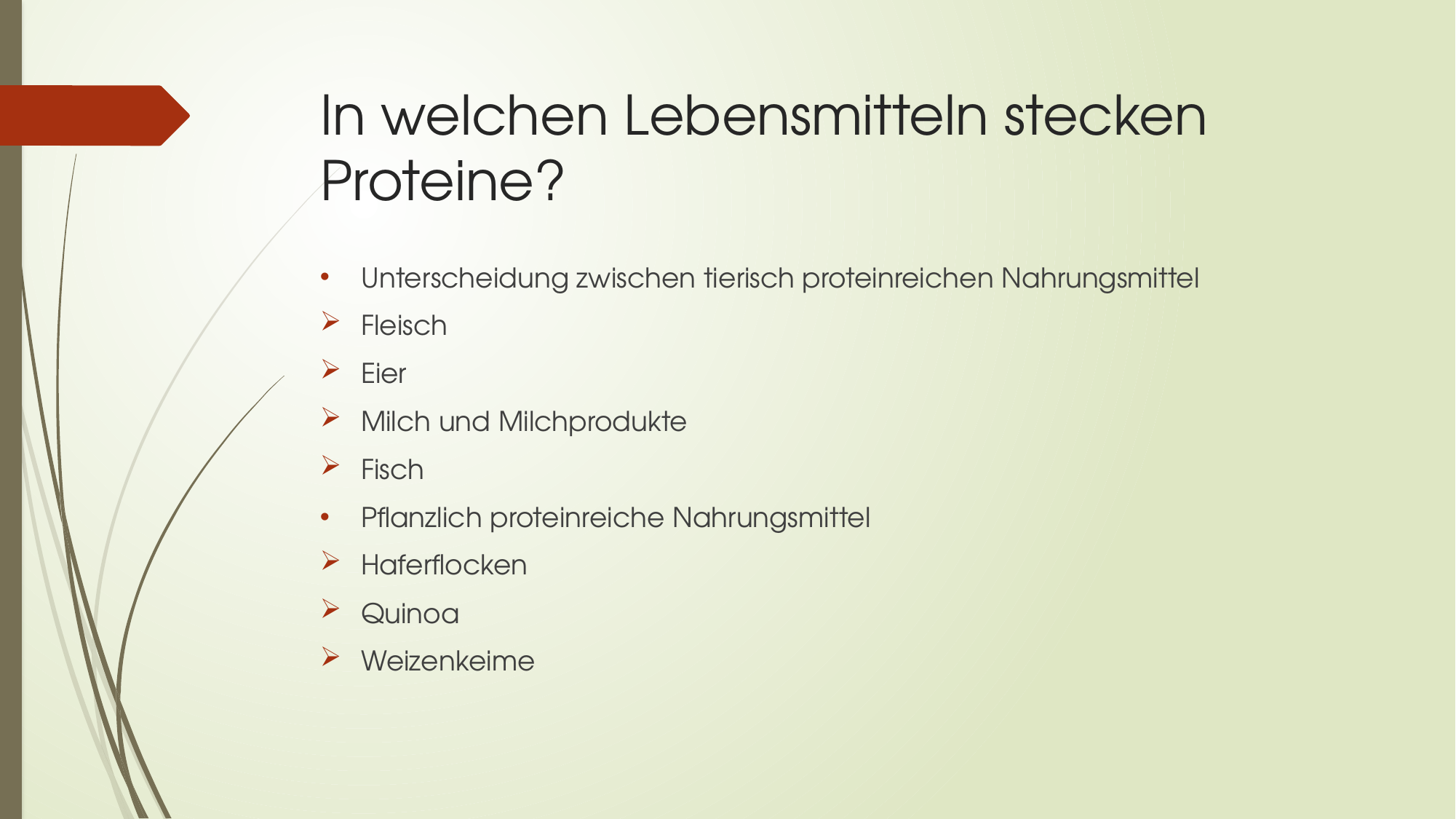

# In welchen Lebensmitteln stecken Proteine?
Unterscheidung zwischen tierisch proteinreichen Nahrungsmittel
Fleisch
Eier
Milch und Milchprodukte
Fisch
Pflanzlich proteinreiche Nahrungsmittel
Haferflocken
Quinoa
Weizenkeime